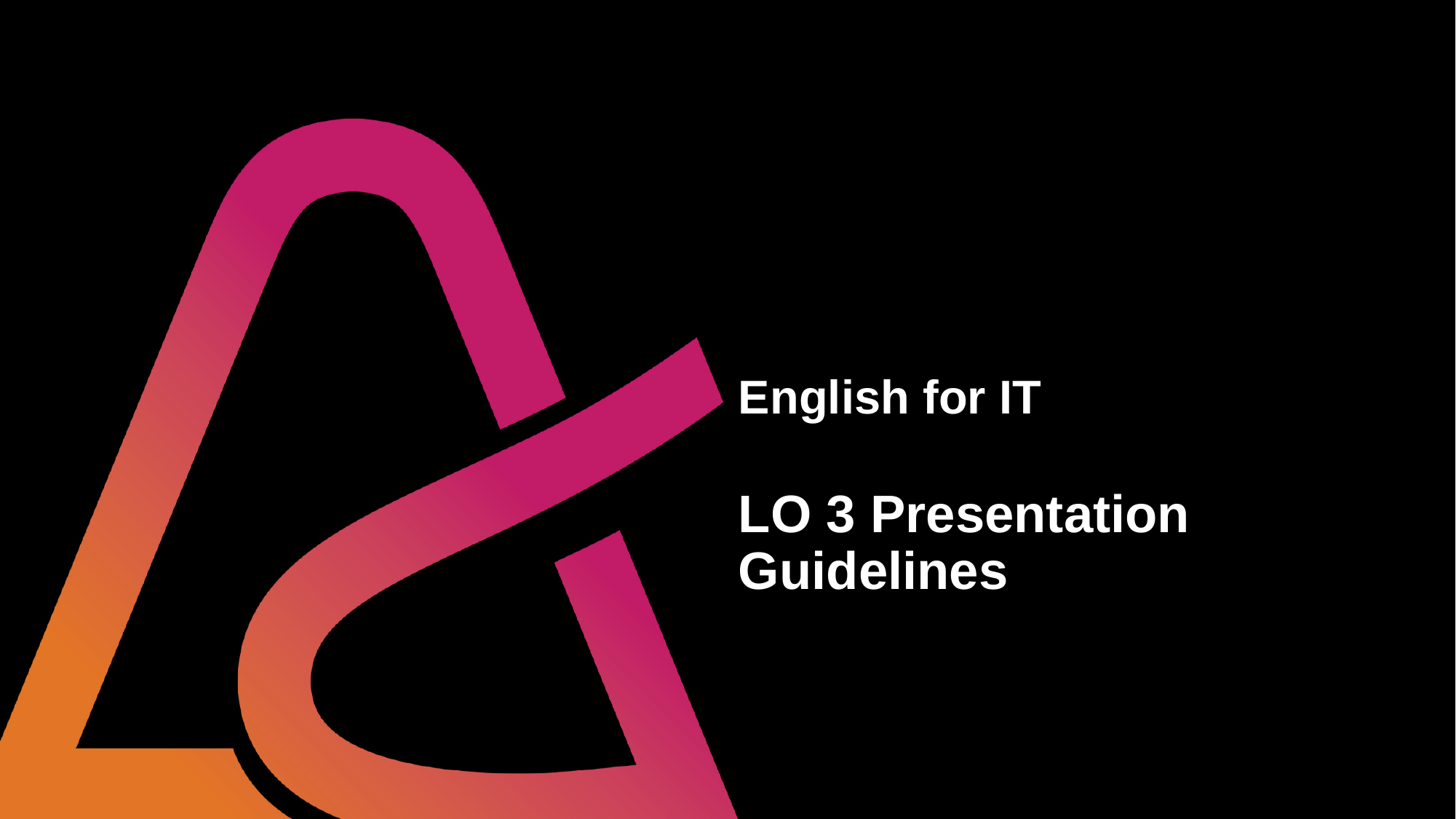

# English for IT LO 3 Presentation Guidelines